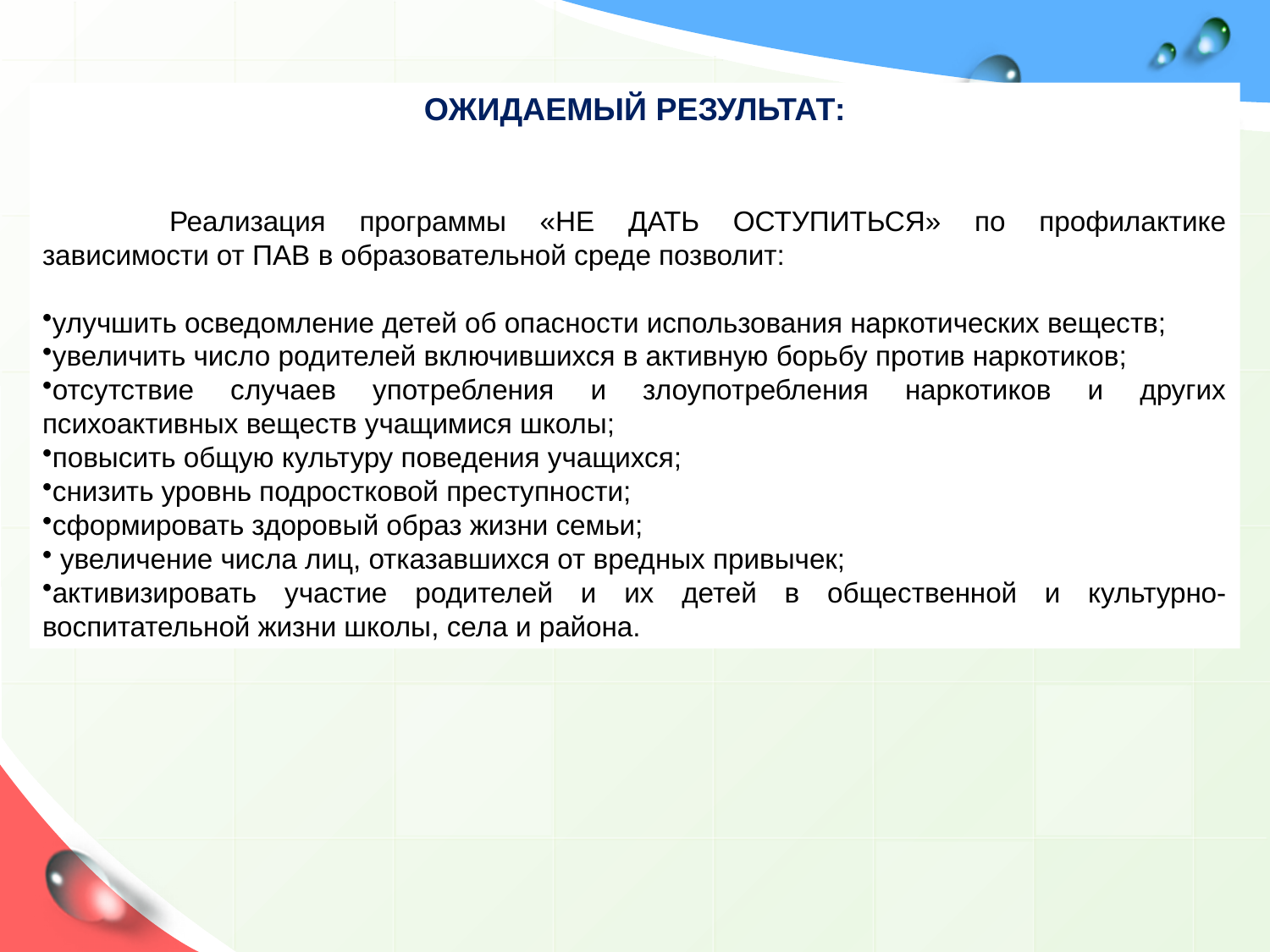

Ожидаемый результат:

	Реализация программы «НЕ ДАТЬ ОСТУПИТЬСЯ» по профилактике зависимости от ПАВ в образовательной среде позволит:

улучшить осведомление детей об опасности использования наркотических веществ;
увеличить число родителей включившихся в активную борьбу против наркотиков;
отсутствие случаев употребления и злоупотребления наркотиков и других психоактивных веществ учащимися школы;
повысить общую культуру поведения учащихся;
снизить уровнь подростковой преступности;
сформировать здоровый образ жизни семьи;
 увеличение числа лиц, отказавшихся от вредных привычек;
активизировать участие родителей и их детей в общественной и культурно-воспитательной жизни школы, села и района.